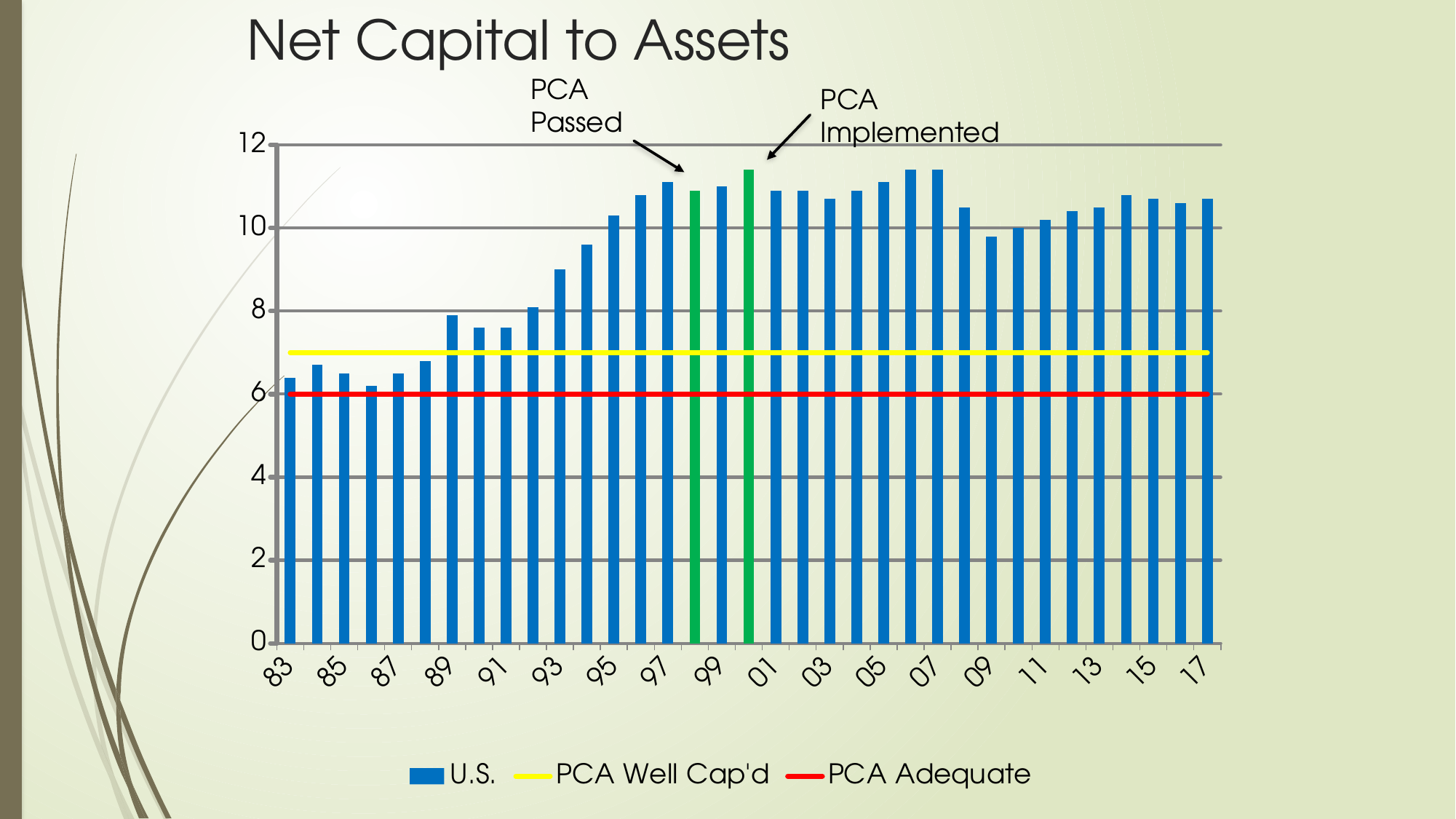

# Net Capital to Assets
PCA Passed
PCA Implemented

### Chart

| Category | U.S. | PCA Well Cap'd | PCA Adequate |
|---|---|---|---|
| 83 | 6.4 | 7.0 | 6.0 |
| 84 | 6.7 | 7.0 | 6.0 |
| 85 | 6.5 | 7.0 | 6.0 |
| 86 | 6.2 | 7.0 | 6.0 |
| 87 | 6.5 | 7.0 | 6.0 |
| 88 | 6.8 | 7.0 | 6.0 |
| 89 | 7.9 | 7.0 | 6.0 |
| 90 | 7.6 | 7.0 | 6.0 |
| 91 | 7.6 | 7.0 | 6.0 |
| 92 | 8.1 | 7.0 | 6.0 |
| 93 | 9.0 | 7.0 | 6.0 |
| 94 | 9.6 | 7.0 | 6.0 |
| 95 | 10.3 | 7.0 | 6.0 |
| 96 | 10.8 | 7.0 | 6.0 |
| 97 | 11.1 | 7.0 | 6.0 |
| 98 | 10.9 | 7.0 | 6.0 |
| 99 | 11.0 | 7.0 | 6.0 |
| 00 | 11.4 | 7.0 | 6.0 |
| 01 | 10.9 | 7.0 | 6.0 |
| 02 | 10.9 | 7.0 | 6.0 |
| 03 | 10.7 | 7.0 | 6.0 |
| 04 | 10.9 | 7.0 | 6.0 |
| 05 | 11.1 | 7.0 | 6.0 |
| 06 | 11.4 | 7.0 | 6.0 |
| 07 | 11.4 | 7.0 | 6.0 |
| 08 | 10.5 | 7.0 | 6.0 |
| 09 | 9.8 | 7.0 | 6.0 |
| 00 | 10.0 | 7.0 | 6.0 |
| 11 | 10.2 | 7.0 | 6.0 |
| 12 | 10.4 | 7.0 | 6.0 |
| 13 | 10.5 | 7.0 | 6.0 |
| 14 | 10.8 | 7.0 | 6.0 |
| 15 | 10.7 | 7.0 | 6.0 |
| 16 | 10.6 | 7.0 | 6.0 |
| 17 | 10.7 | 7.0 | 6.0 |